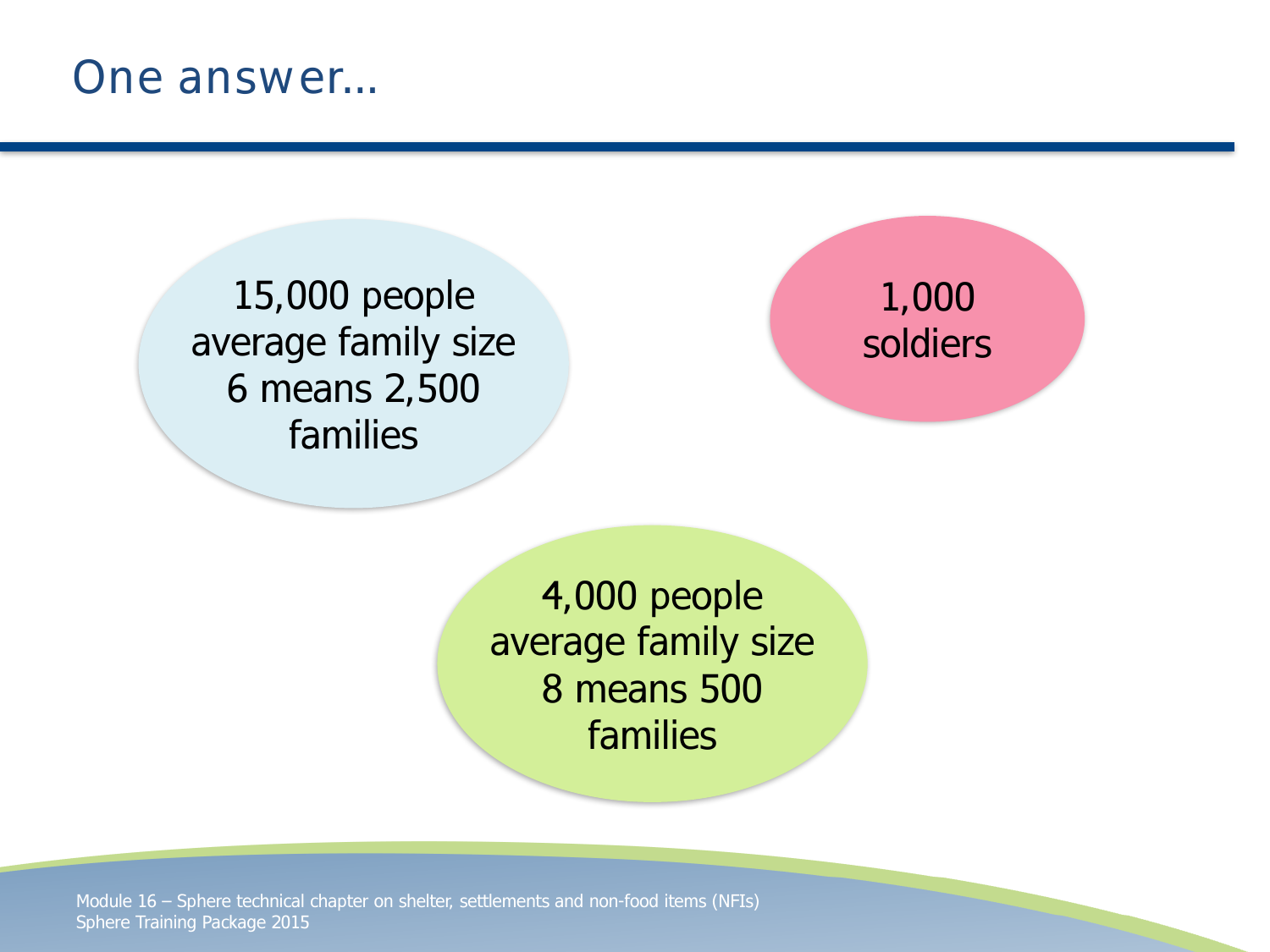

# One answer…

1,000 soldiers

15,000 people average family size 6 means 2,500 families

4,000 people average family size 8 means 500 families
Module 16 – Sphere technical chapter on shelter, settlements and non-food items (NFIs)
Sphere Training Package 2015